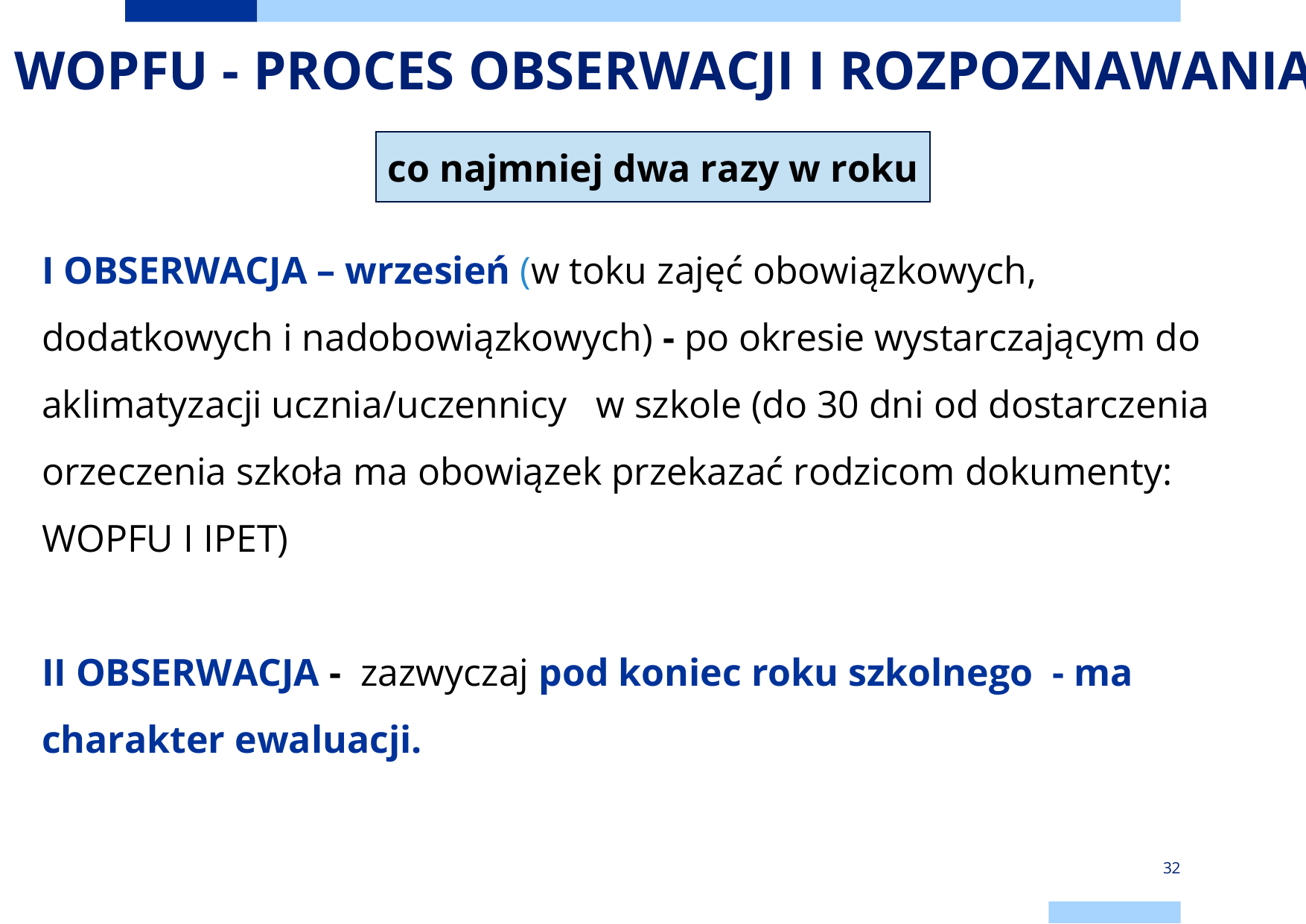

# WOPFU - PROCES OBSERWACJI I ROZPOZNAWANIA

I OBSERWACJA – wrzesień (w toku zajęć obowiązkowych, dodatkowych i nadobowiązkowych) - po okresie wystarczającym do aklimatyzacji ucznia/uczennicy   w szkole (do 30 dni od dostarczenia orzeczenia szkoła ma obowiązek przekazać rodzicom dokumenty: WOPFU I IPET)

II OBSERWACJA -  zazwyczaj pod koniec roku szkolnego  - ma charakter ewaluacji.

co najmniej dwa razy w roku
32